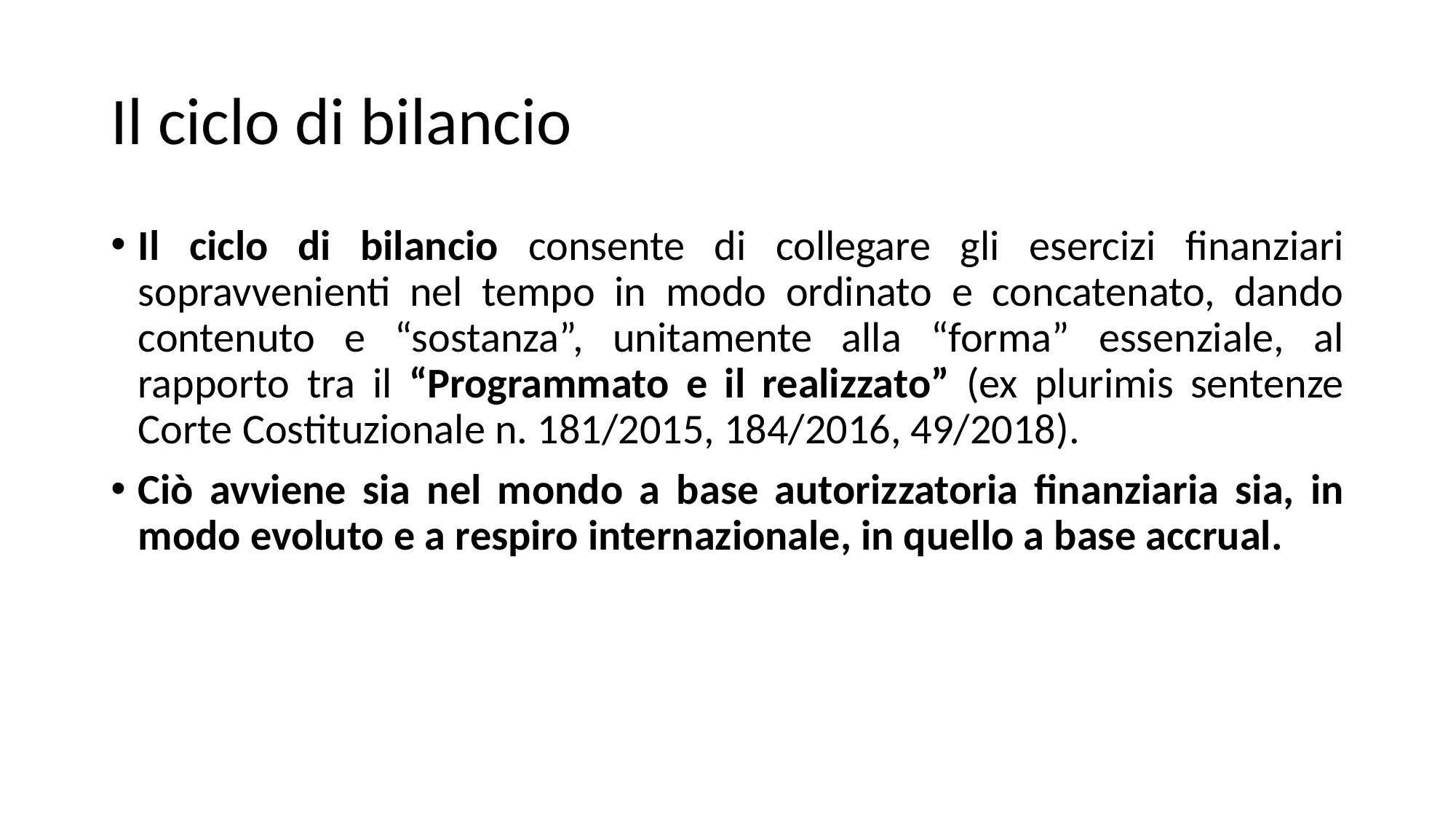

# Il ciclo di bilancio
Il ciclo di bilancio consente di collegare gli esercizi finanziari sopravvenienti nel tempo in modo ordinato e concatenato, dando contenuto e “sostanza”, unitamente alla “forma” essenziale, al rapporto tra il “Programmato e il realizzato” (ex plurimis sentenze Corte Costituzionale n. 181/2015, 184/2016, 49/2018).
Ciò avviene sia nel mondo a base autorizzatoria finanziaria sia, in modo evoluto e a respiro internazionale, in quello a base accrual.